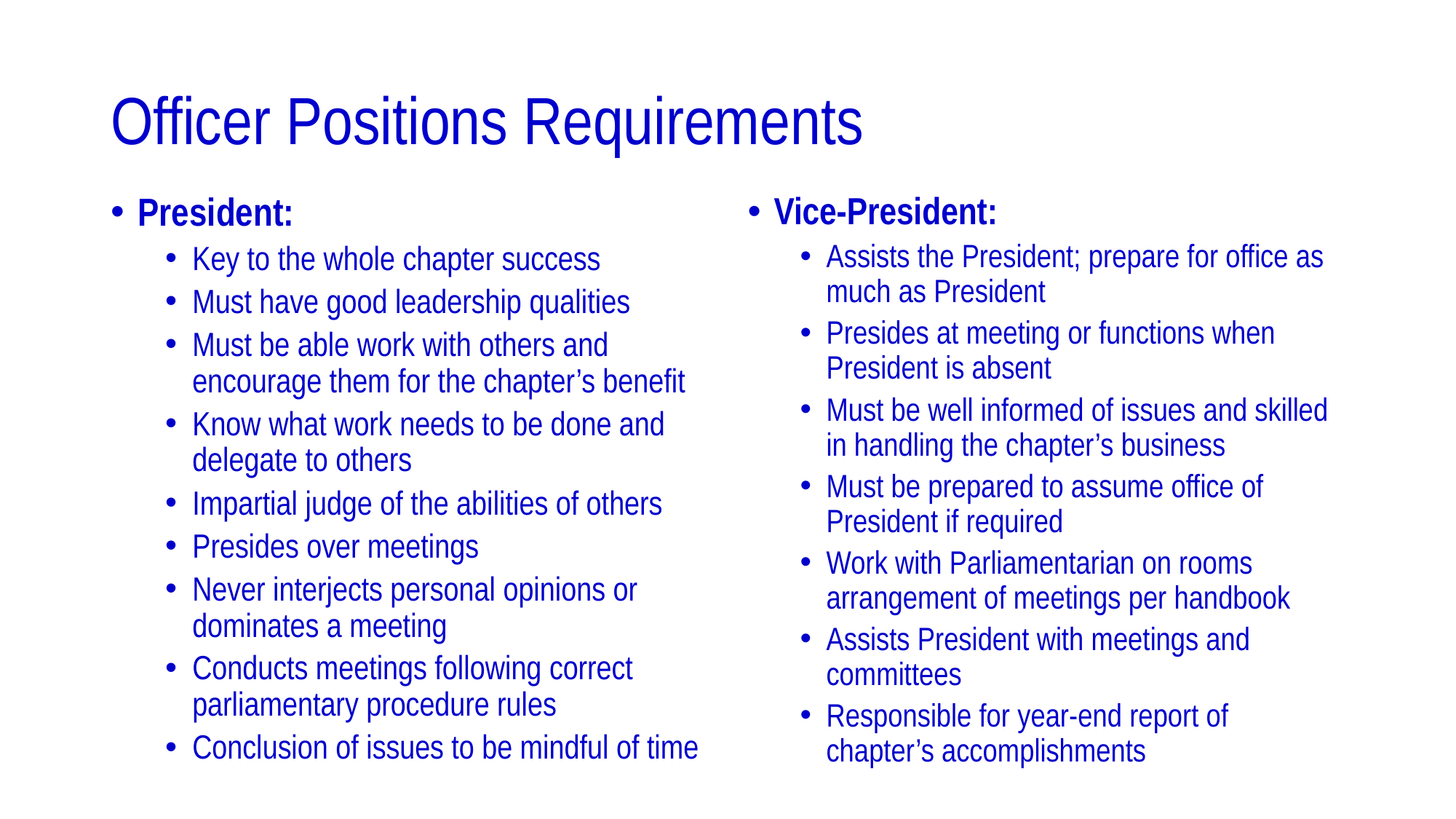

# Officer Positions Requirements
President:
Key to the whole chapter success
Must have good leadership qualities
Must be able work with others and encourage them for the chapter’s benefit
Know what work needs to be done and delegate to others
Impartial judge of the abilities of others
Presides over meetings
Never interjects personal opinions or dominates a meeting
Conducts meetings following correct parliamentary procedure rules
Conclusion of issues to be mindful of time
Vice-President:
Assists the President; prepare for office as much as President
Presides at meeting or functions when President is absent
Must be well informed of issues and skilled in handling the chapter’s business
Must be prepared to assume office of President if required
Work with Parliamentarian on rooms arrangement of meetings per handbook
Assists President with meetings and committees
Responsible for year-end report of chapter’s accomplishments